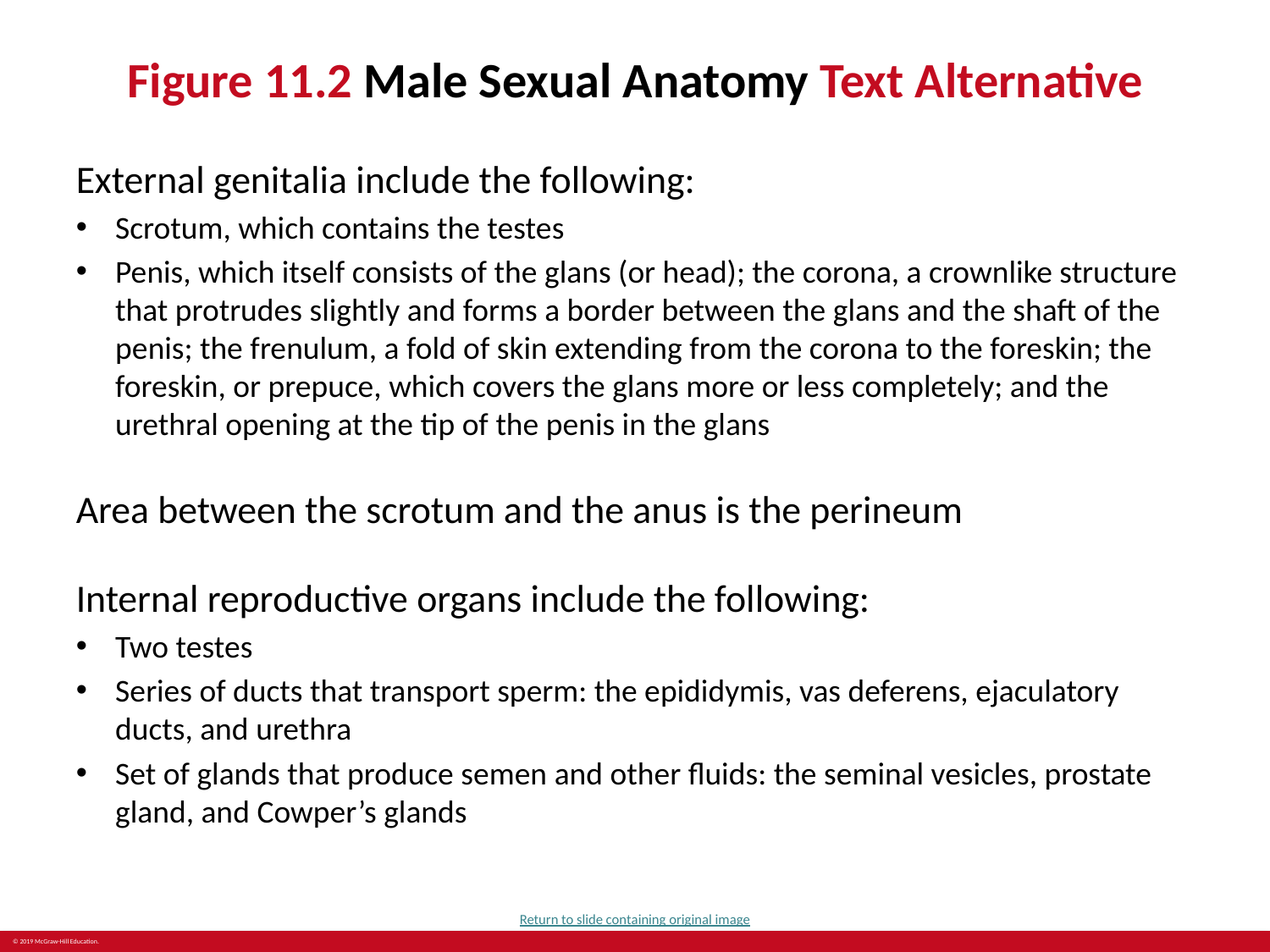

# Figure 11.2 Male Sexual Anatomy Text Alternative
External genitalia include the following:
Scrotum, which contains the testes
Penis, which itself consists of the glans (or head); the corona, a crownlike structure that protrudes slightly and forms a border between the glans and the shaft of the penis; the frenulum, a fold of skin extending from the corona to the foreskin; the foreskin, or prepuce, which covers the glans more or less completely; and the urethral opening at the tip of the penis in the glans
Area between the scrotum and the anus is the perineum
Internal reproductive organs include the following:
Two testes
Series of ducts that transport sperm: the epididymis, vas deferens, ejaculatory ducts, and urethra
Set of glands that produce semen and other fluids: the seminal vesicles, prostate gland, and Cowper’s glands
Return to slide containing original image